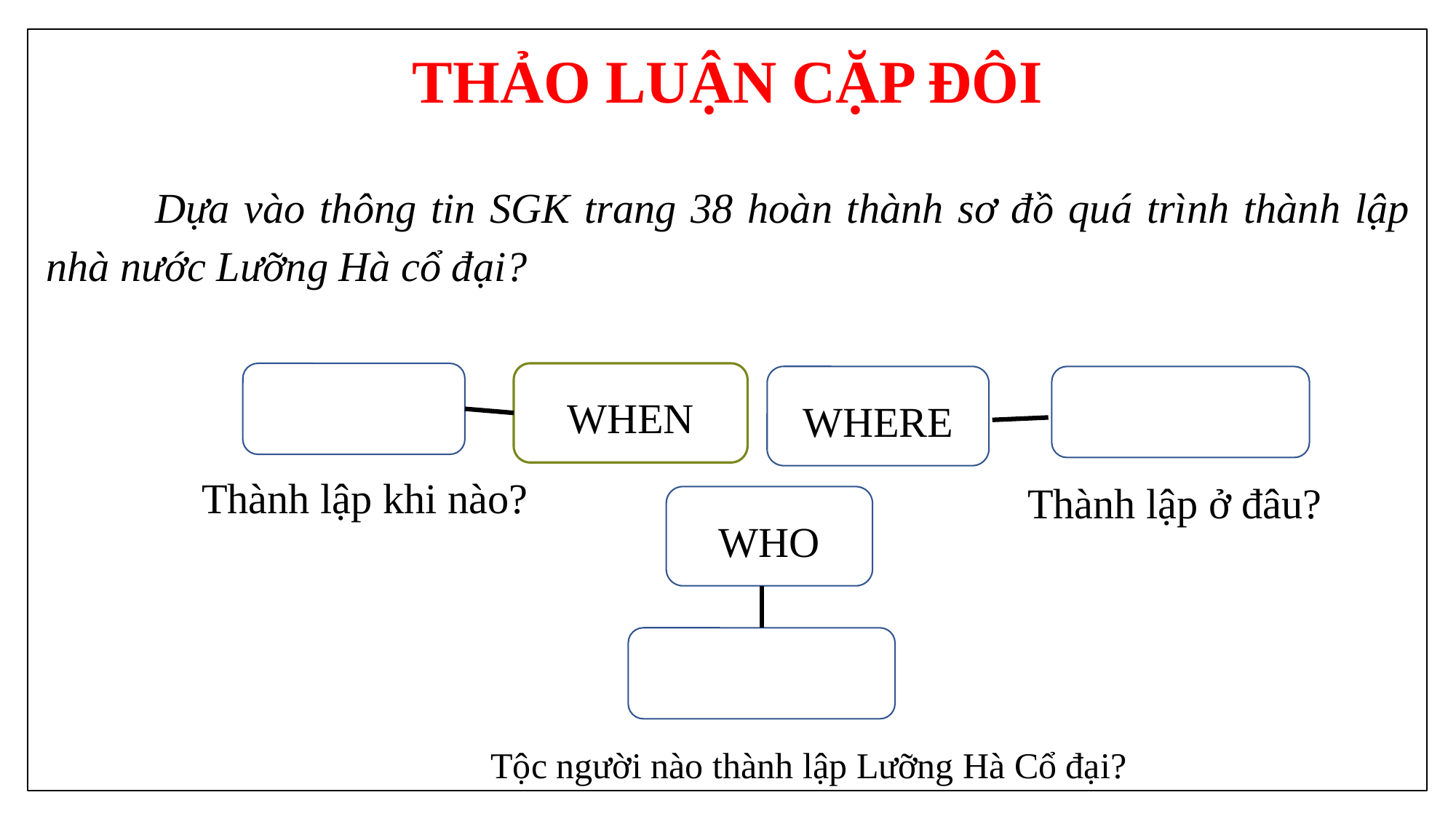

THẢO LUẬN CẶP ĐÔI
	Dựa vào thông tin SGK trang 38 hoàn thành sơ đồ quá trình thành lập nhà nước Lưỡng Hà cổ đại?

WHEN
WHERE

Thành lập khi nào?
Thành lập ở đâu?
WHO

Tộc người nào thành lập Lưỡng Hà Cổ đại?